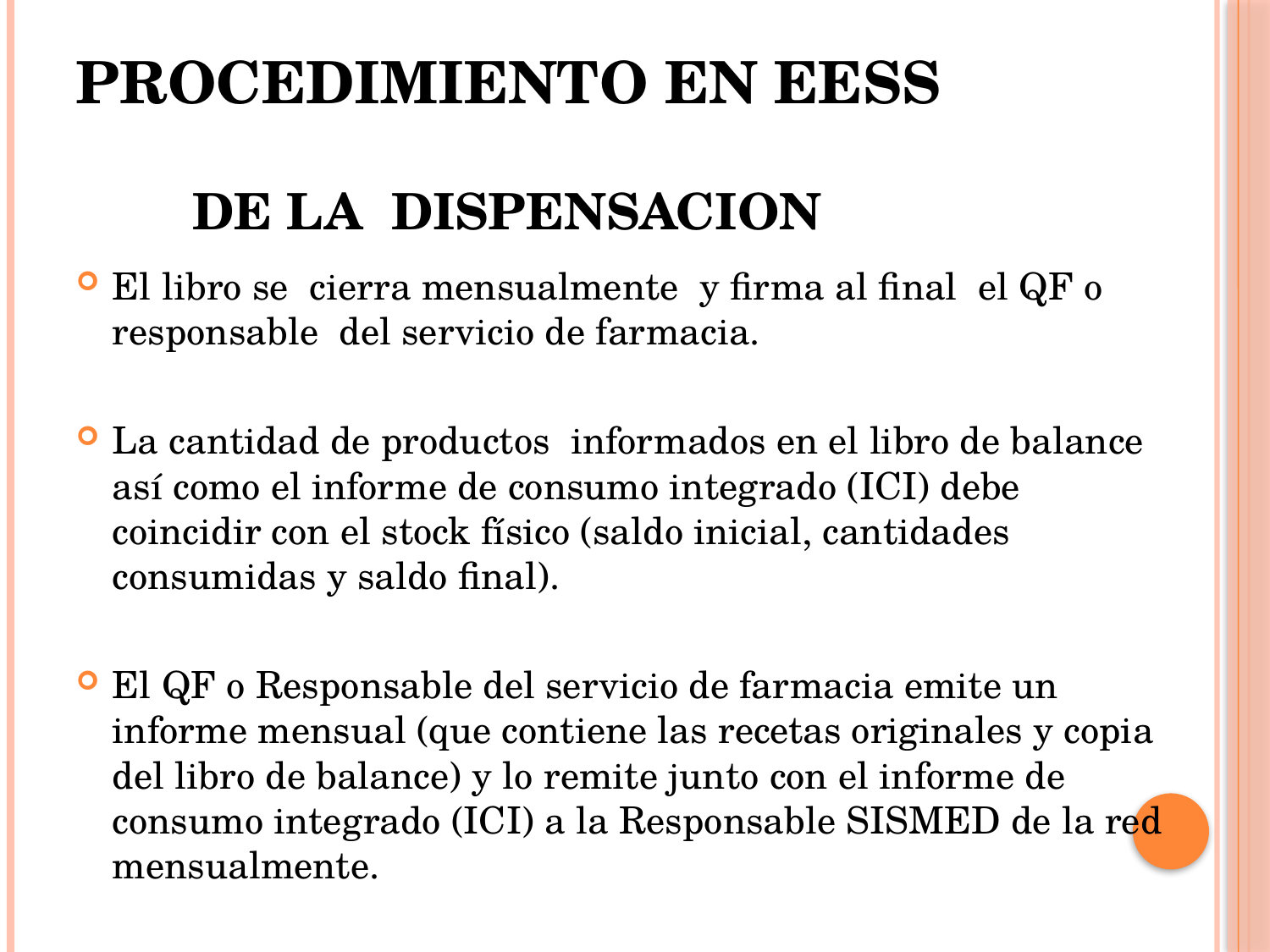

# Procedimiento en eess DE LA  DISPENSACION
El libro se  cierra mensualmente  y firma al final  el QF o responsable  del servicio de farmacia.

La cantidad de productos  informados en el libro de balance así como el informe de consumo integrado (ICI) debe coincidir con el stock físico (saldo inicial, cantidades consumidas y saldo final).

El QF o Responsable del servicio de farmacia emite un informe mensual (que contiene las recetas originales y copia del libro de balance) y lo remite junto con el informe de consumo integrado (ICI) a la Responsable SISMED de la red mensualmente.